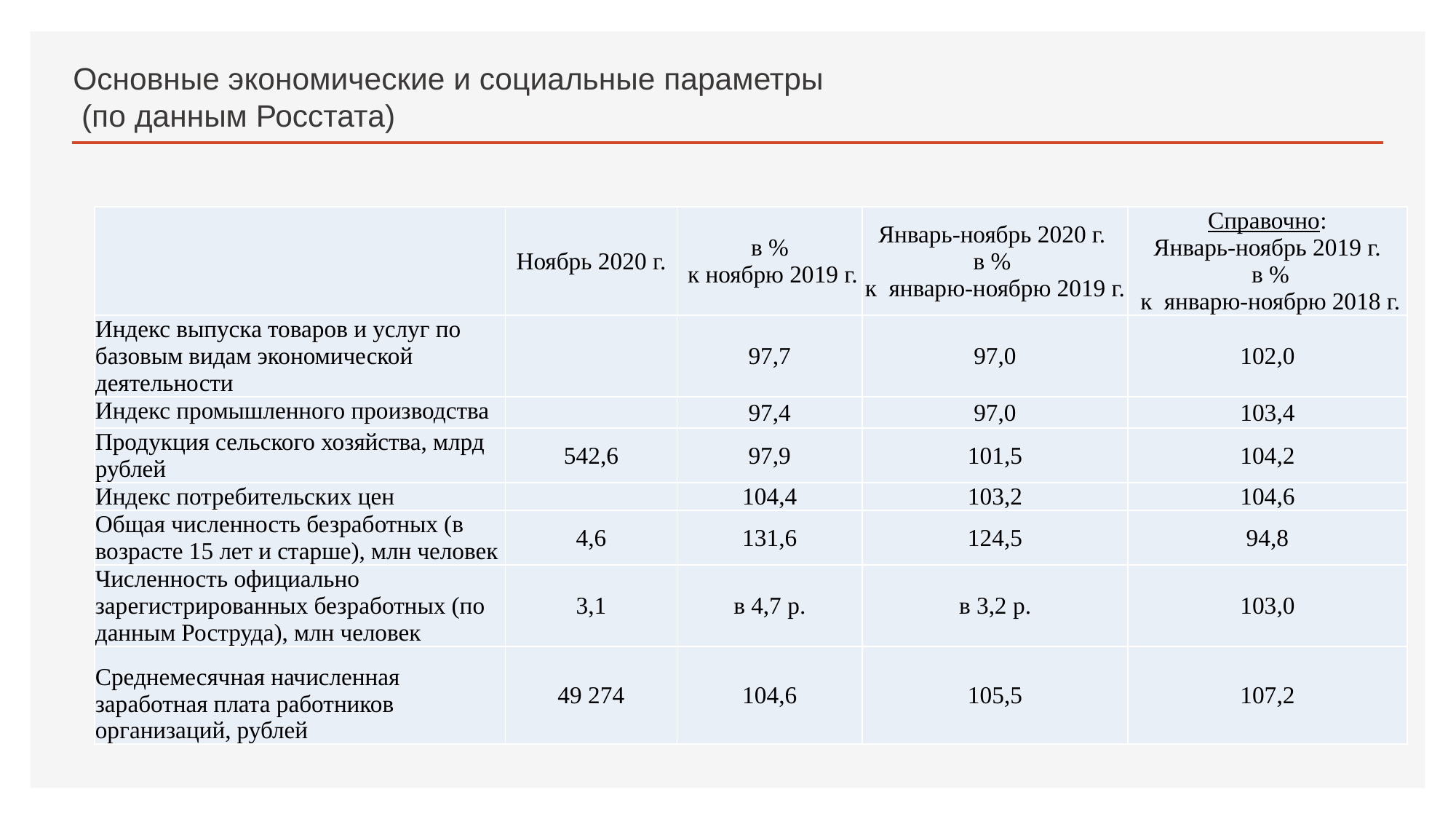

# Основные экономические и социальные параметры (по данным Росстата)
|  | Ноябрь 2020 г. | в % к ноябрю 2019 г. | Январь-ноябрь 2020 г. в % к январю-ноябрю 2019 г. | Справочно: Январь-ноябрь 2019 г. в % к январю-ноябрю 2018 г. |
| --- | --- | --- | --- | --- |
| Индекс выпуска товаров и услуг по базовым видам экономической деятельности |  | 97,7 | 97,0 | 102,0 |
| Индекс промышленного производства |  | 97,4 | 97,0 | 103,4 |
| Продукция сельского хозяйства, млрд рублей | 542,6 | 97,9 | 101,5 | 104,2 |
| Индекс потребительских цен |  | 104,4 | 103,2 | 104,6 |
| Общая численность безработных (в возрасте 15 лет и старше), млн человек | 4,6 | 131,6 | 124,5 | 94,8 |
| Численность официально зарегистрированных безработных (по данным Роструда), млн человек | 3,1 | в 4,7 р. | в 3,2 р. | 103,0 |
| Среднемесячная начисленная заработная плата работников организаций, рублей | 49 274 | 104,6 | 105,5 | 107,2 |